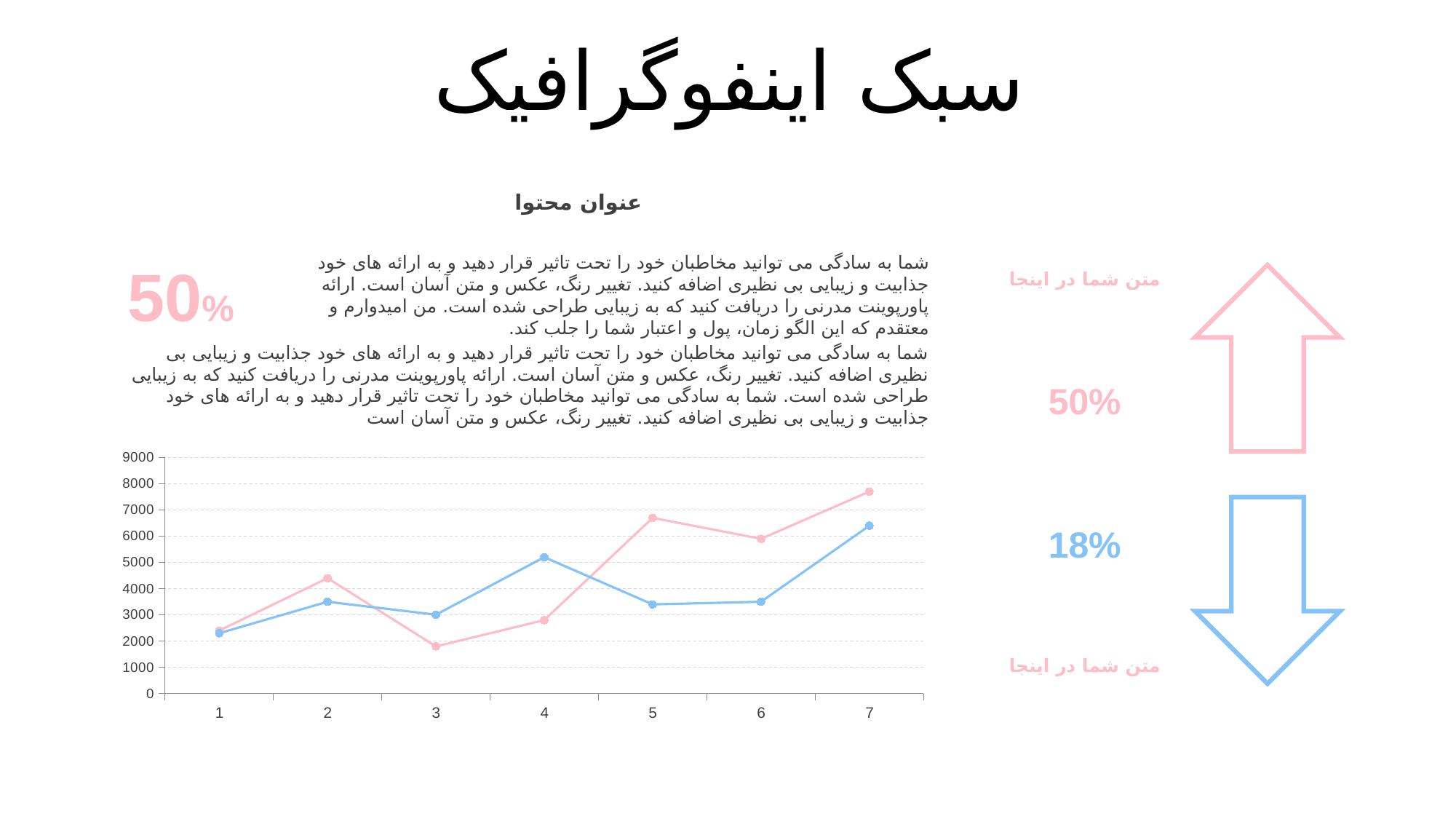

سبک اینفوگرافیک
عنوان محتوا
شما به سادگی می توانید مخاطبان خود را تحت تاثیر قرار دهید و به ارائه های خود جذابیت و زیبایی بی نظیری اضافه کنید. تغییر رنگ، عکس و متن آسان است. ارائه پاورپوینت مدرنی را دریافت کنید که به زیبایی طراحی شده است. من امیدوارم و معتقدم که این الگو زمان، پول و اعتبار شما را جلب کند.
50%
متن شما در اینجا

شما به سادگی می توانید مخاطبان خود را تحت تاثیر قرار دهید و به ارائه های خود جذابیت و زیبایی بی نظیری اضافه کنید. تغییر رنگ، عکس و متن آسان است. ارائه پاورپوینت مدرنی را دریافت کنید که به زیبایی طراحی شده است. شما به سادگی می توانید مخاطبان خود را تحت تاثیر قرار دهید و به ارائه های خود جذابیت و زیبایی بی نظیری اضافه کنید. تغییر رنگ، عکس و متن آسان است
50%

### Chart

| Category |  |  |
|---|---|---|
18%
متن شما در اینجا